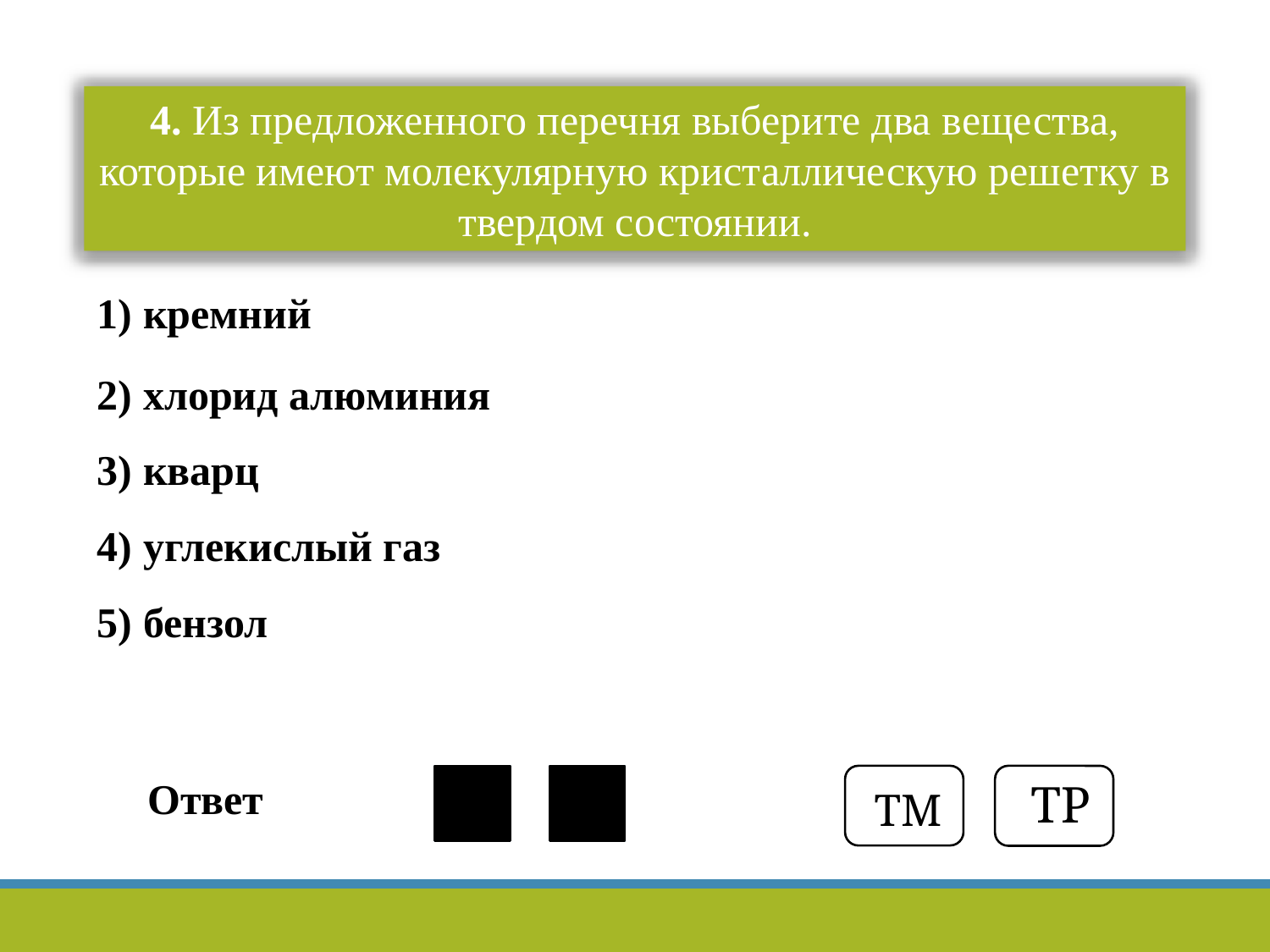

4. Из предложенного перечня выберите два вещества, которые имеют молекулярную кристаллическую решетку в твердом состоянии.
1) кремний

2) хлорид алюминия
3) кварц
4) углекислый газ
5) бензол
   Ответ
4

5

ТМ
ТР